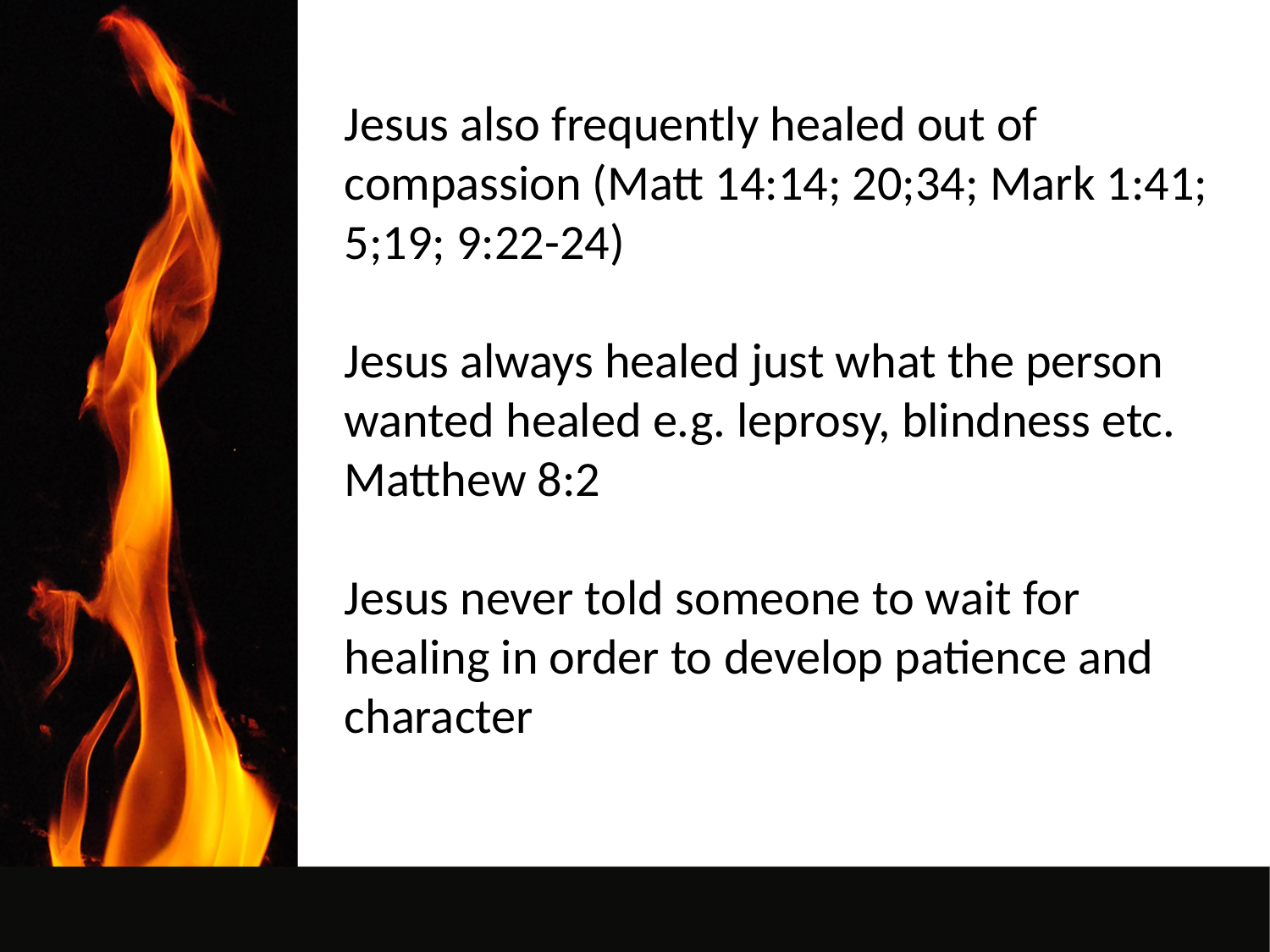

Jesus also frequently healed out of compassion (Matt 14:14; 20;34; Mark 1:41; 5;19; 9:22-24)

Jesus always healed just what the person wanted healed e.g. leprosy, blindness etc. Matthew 8:2

Jesus never told someone to wait for healing in order to develop patience and character